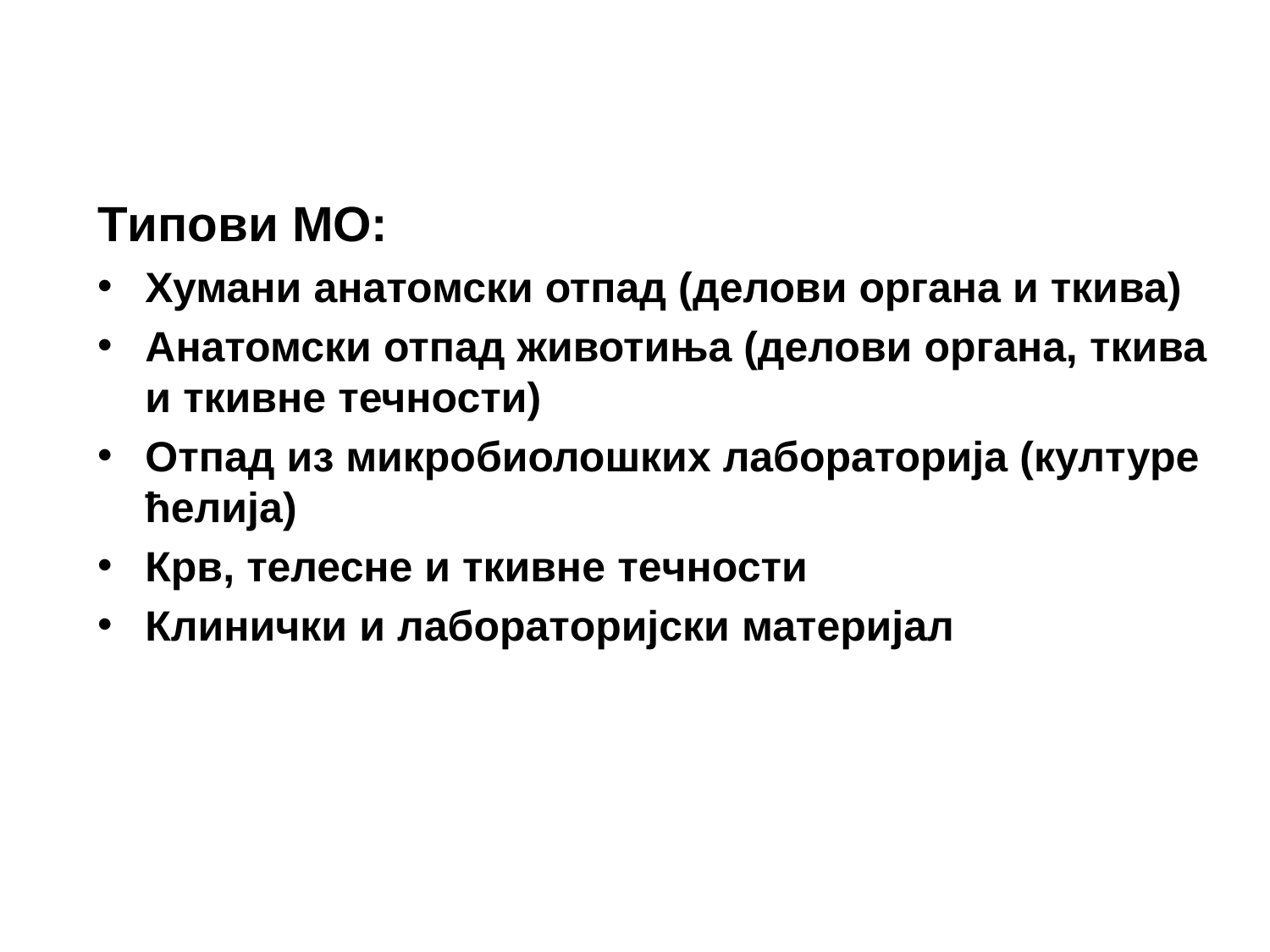

Tипови МО:
Хумани анатомски отпад (делови органа и ткива)
Анатомски отпад животиња (делови органа, ткива и ткивне течности)
Отпад из микробиолошких лабораторија (културе ћелија)
Крв, телесне и ткивне течности
Клинички и лаборaтoријски материјал